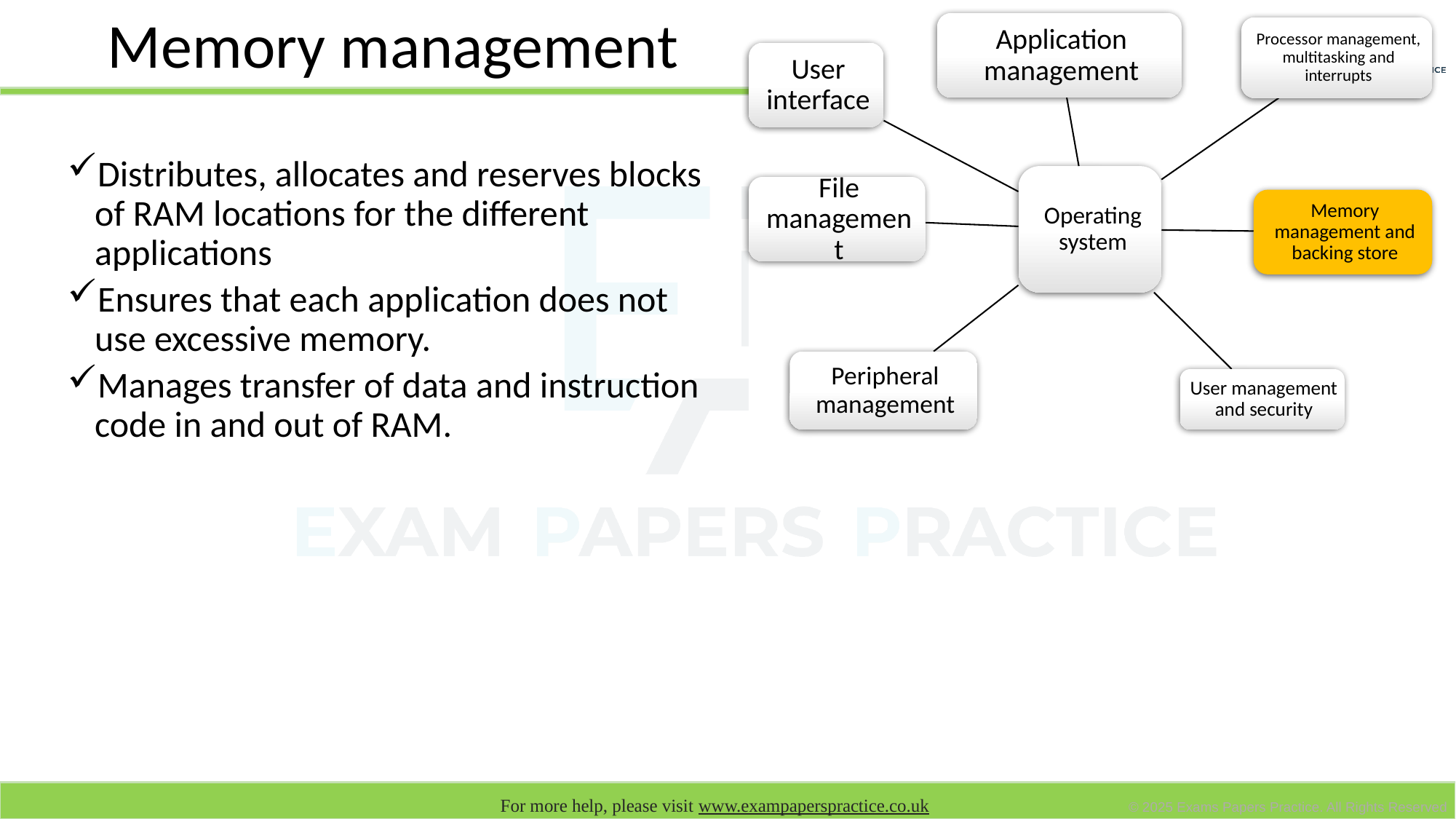

# Memory management
Operating system
Application management
Processor management, multitasking and interrupts
Memory management and backing store
User management and security
Peripheral management
File management
User interface
Distributes, allocates and reserves blocks of RAM locations for the different applications
Ensures that each application does not use excessive memory.
Manages transfer of data and instruction code in and out of RAM.